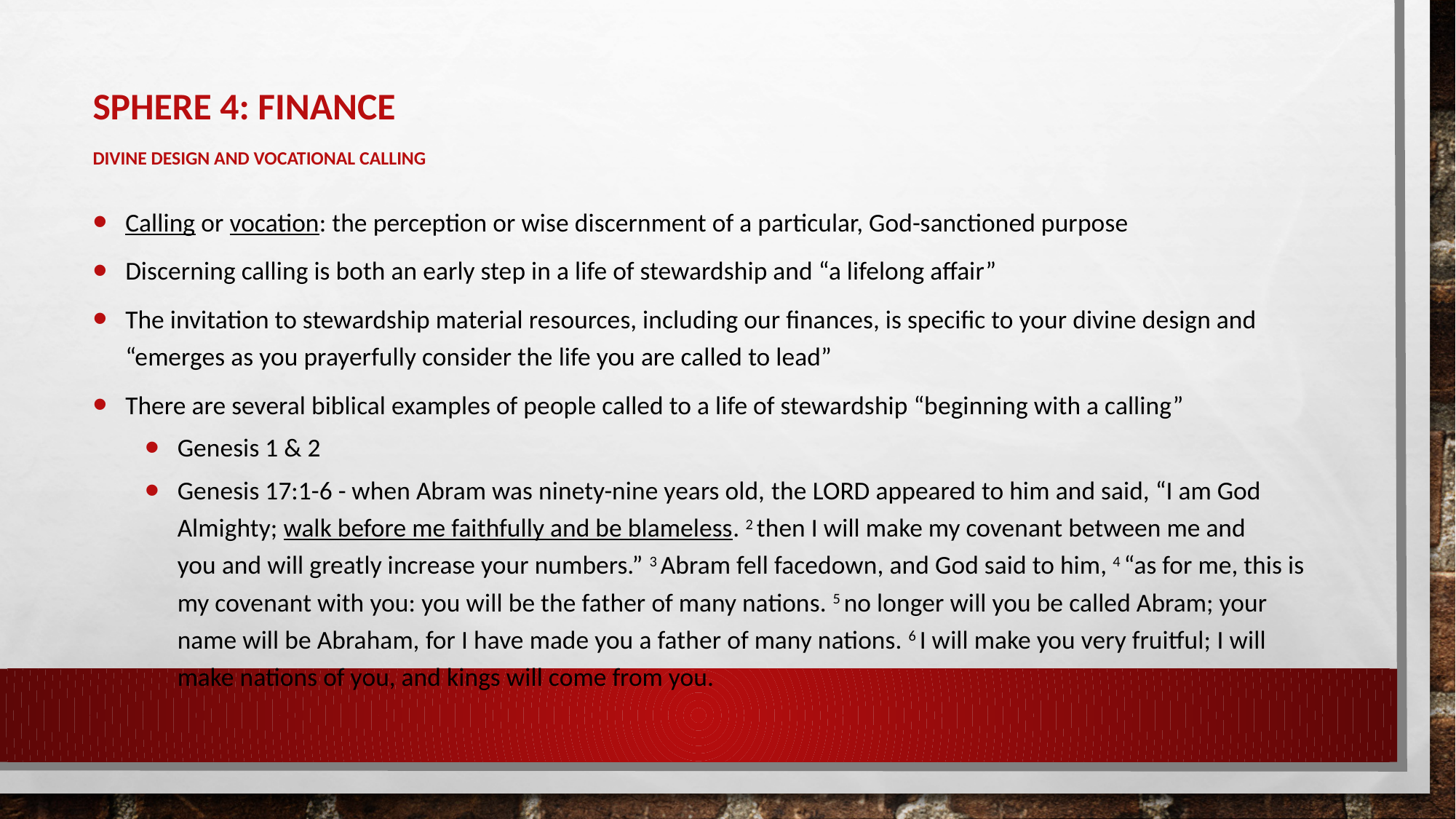

# Sphere 4: Finance Divine design and vocational calling
Calling or vocation: the perception or wise discernment of a particular, God-sanctioned purpose
Discerning calling is both an early step in a life of stewardship and “a lifelong affair”
The invitation to stewardship material resources, including our finances, is specific to your divine design and “emerges as you prayerfully consider the life you are called to lead”
There are several biblical examples of people called to a life of stewardship “beginning with a calling”
Genesis 1 & 2
Genesis 17:1-6 - when Abram was ninety-nine years old, the lord appeared to him and said, “I am God Almighty; walk before me faithfully and be blameless. 2 then I will make my covenant between me and you and will greatly increase your numbers.” 3 Abram fell facedown, and God said to him, 4 “as for me, this is my covenant with you: you will be the father of many nations. 5 no longer will you be called Abram; your name will be Abraham, for I have made you a father of many nations. 6 I will make you very fruitful; I will make nations of you, and kings will come from you.